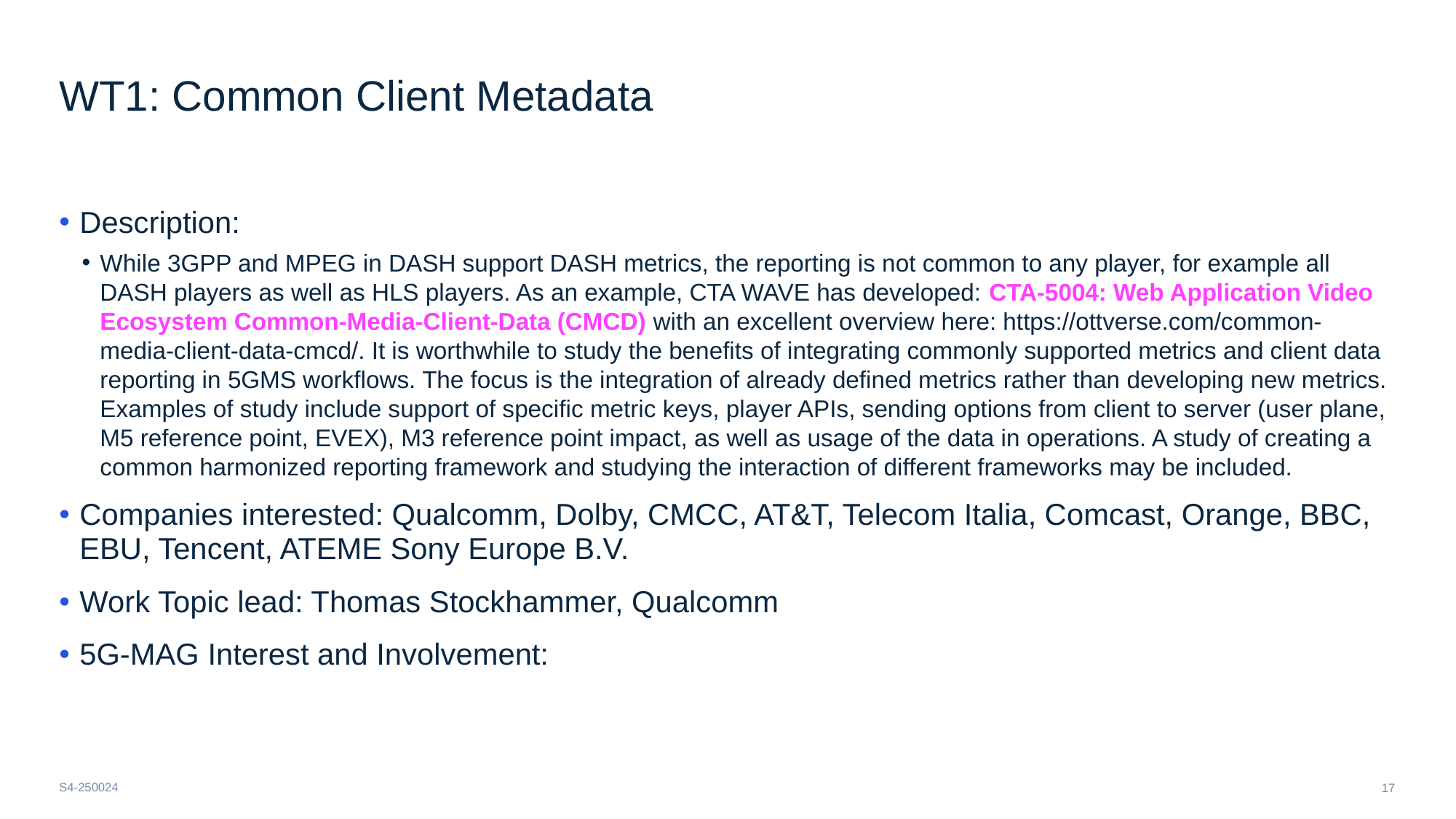

# WT1: Common Client Metadata

Description:
While 3GPP and MPEG in DASH support DASH metrics, the reporting is not common to any player, for example all DASH players as well as HLS players. As an example, CTA WAVE has developed: CTA-5004: Web Application Video Ecosystem Common-Media-Client-Data (CMCD) with an excellent overview here: https://ottverse.com/common-media-client-data-cmcd/. It is worthwhile to study the benefits of integrating commonly supported metrics and client data reporting in 5GMS workflows. The focus is the integration of already defined metrics rather than developing new metrics. Examples of study include support of specific metric keys, player APIs, sending options from client to server (user plane, M5 reference point, EVEX), M3 reference point impact, as well as usage of the data in operations. A study of creating a common harmonized reporting framework and studying the interaction of different frameworks may be included.
Companies interested: Qualcomm, Dolby, CMCC, AT&T, Telecom Italia, Comcast, Orange, BBC, EBU, Tencent, ATEME Sony Europe B.V.
Work Topic lead: Thomas Stockhammer, Qualcomm
5G-MAG Interest and Involvement:
S4-250024